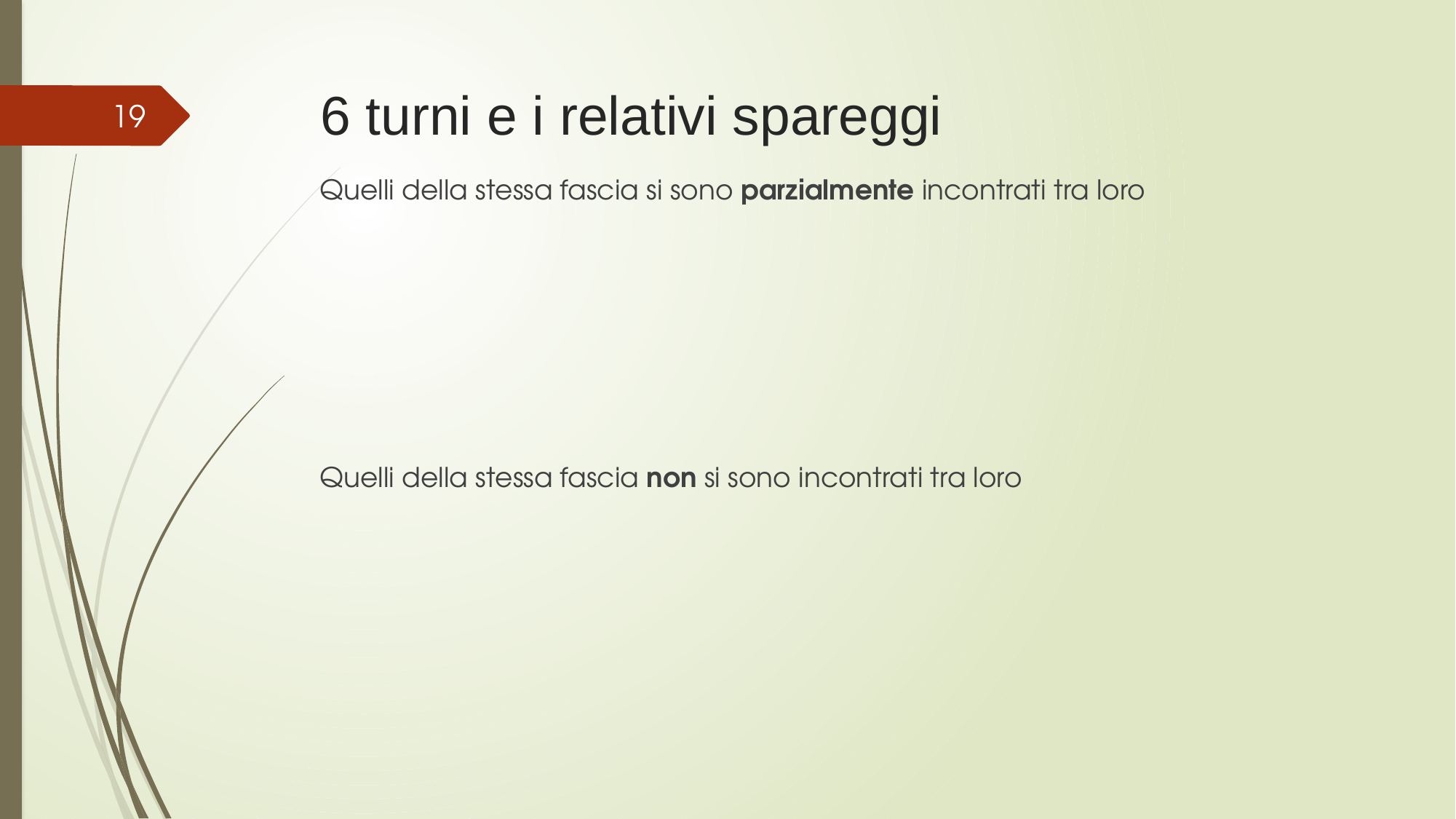

# 6 turni e i relativi spareggi
19
Quelli della stessa fascia si sono parzialmente incontrati tra loro

Quelli della stessa fascia non si sono incontrati tra loro